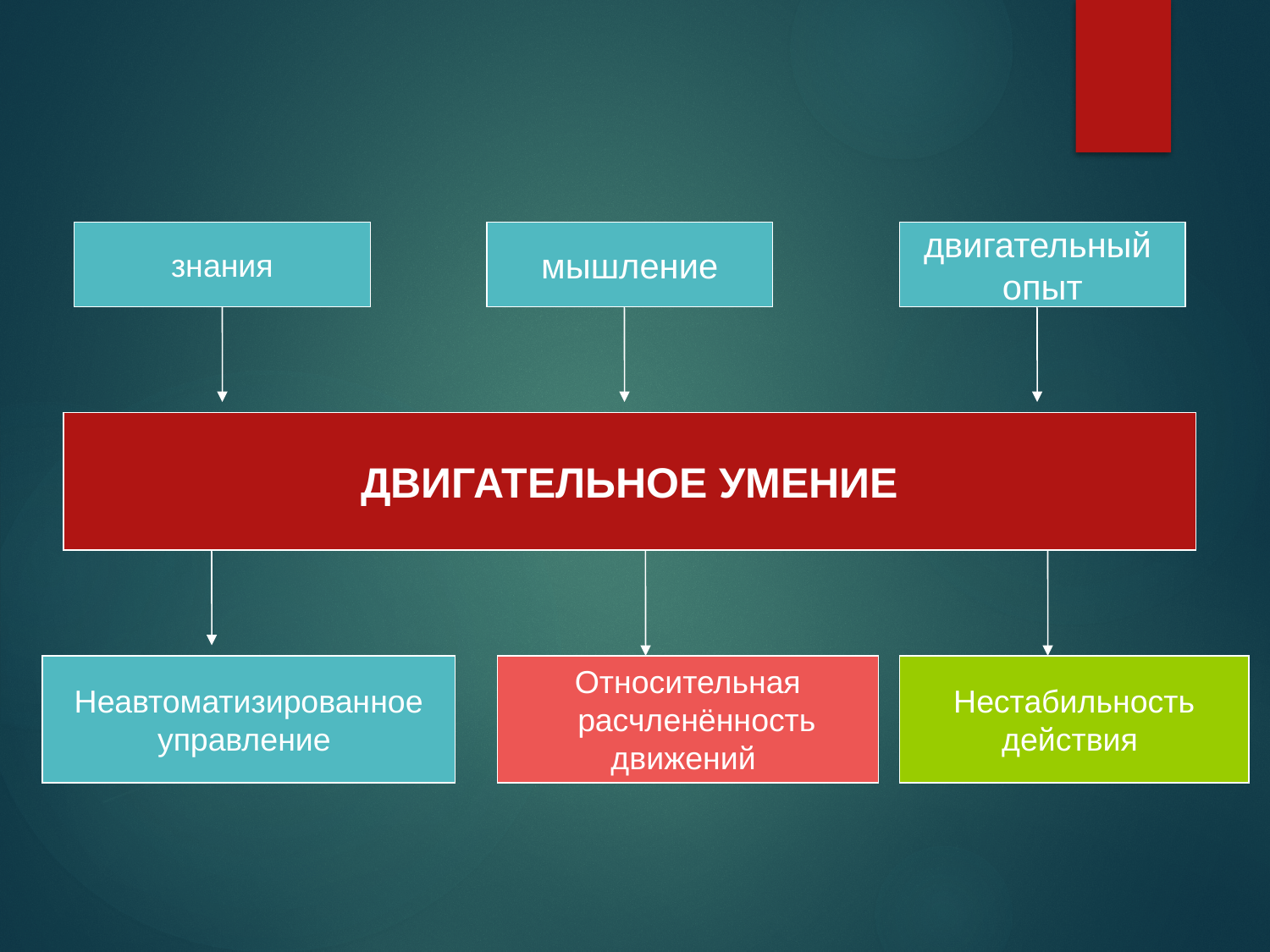

знания
мышление
двигательный
опыт

ДВИГАТЕЛЬНОЕ УМЕНИЕ

Неавтоматизированное
управление
Относительная
  расчленённость
движений
Нестабильность
действия